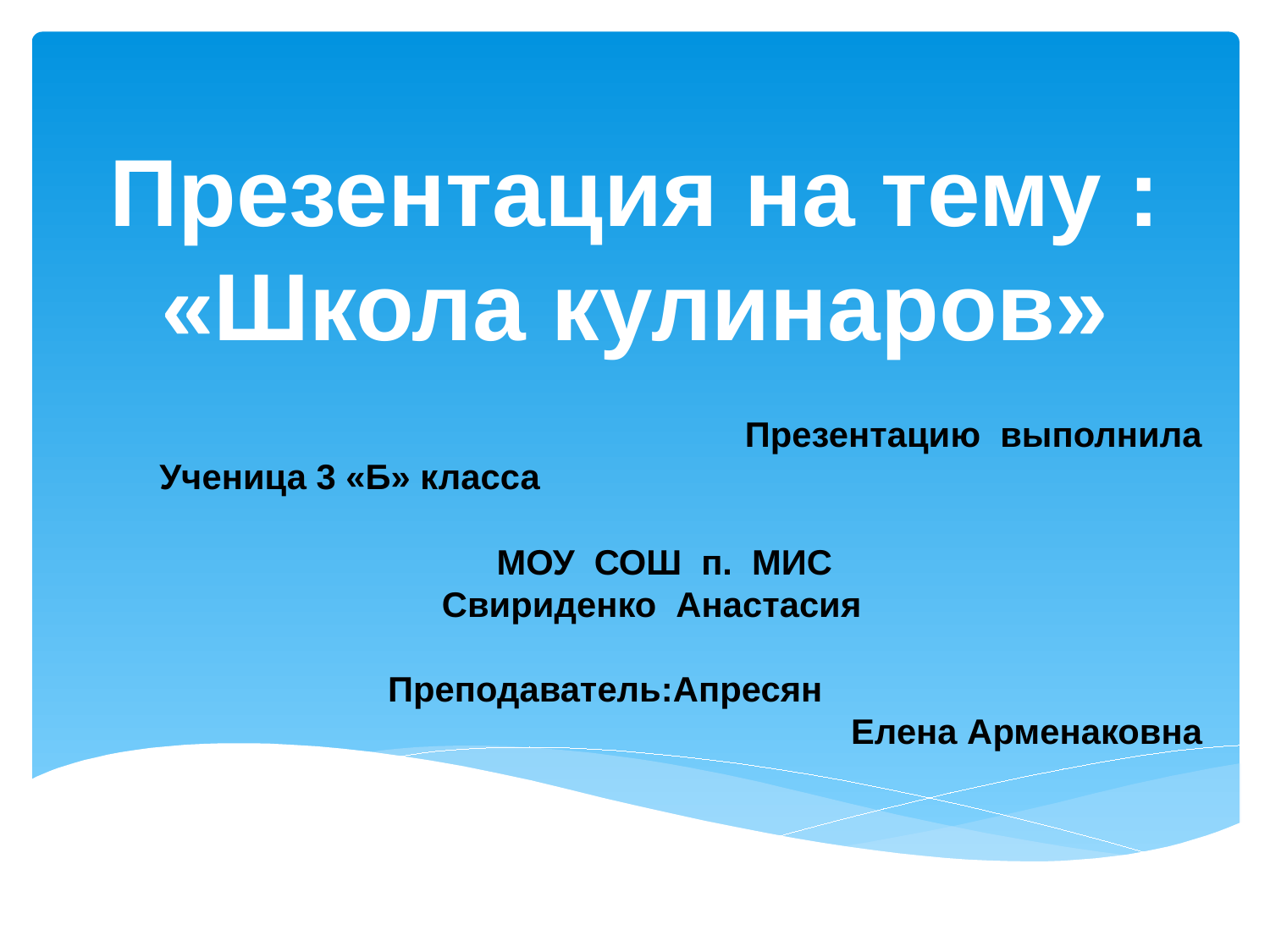

# Презентация на тему : «Школа кулинаров»
Презентацию  выполнила
Ученица 3 «Б» класса
МОУ  СОШ  п.  МИС
Свириденко  Анастасия
                                                                                         Преподаватель:Апресян
Елена Арменаковна